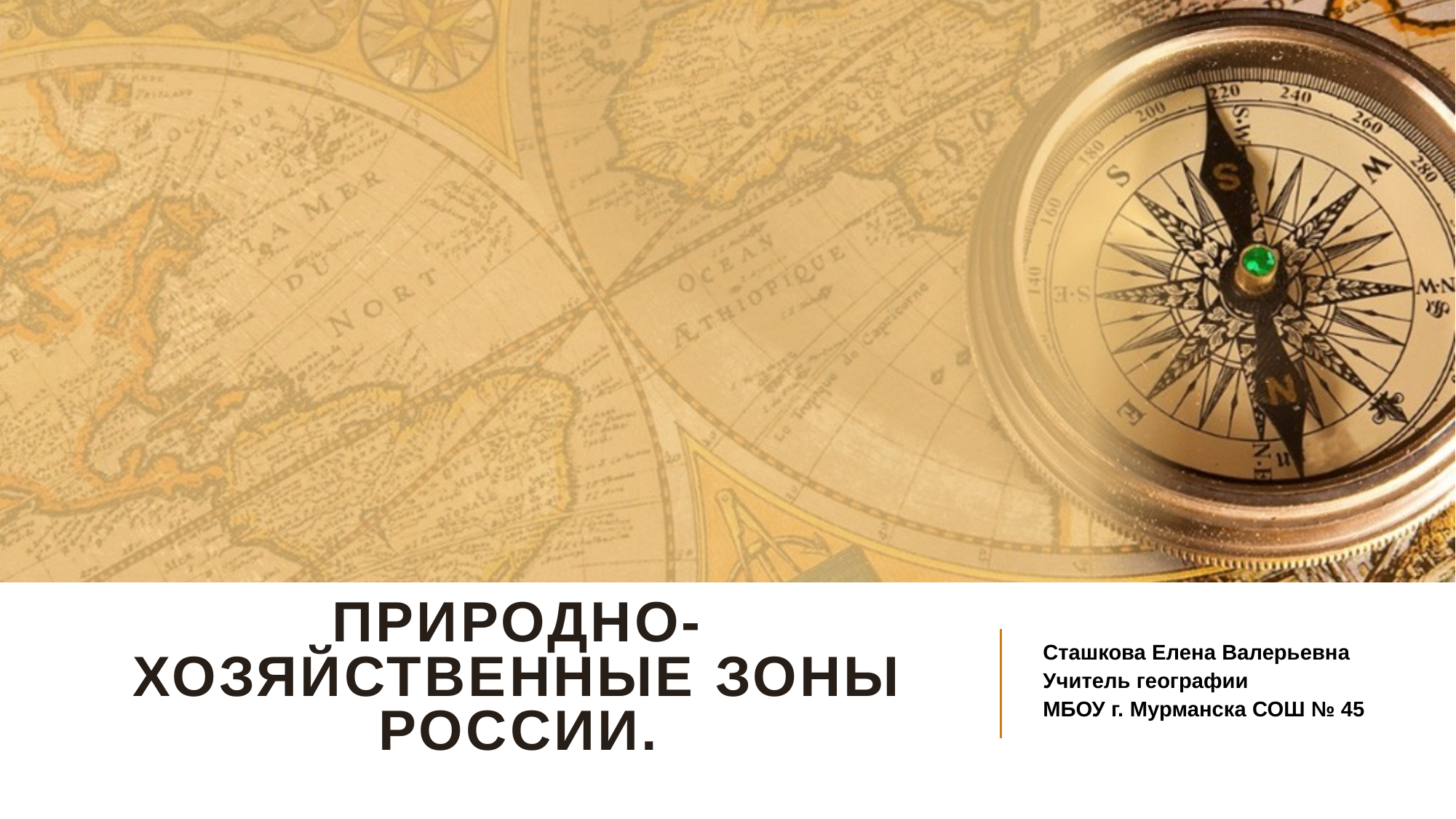

# Природно-хозяйственные зоны россии.
Сташкова Елена Валерьевна
Учитель географии
МБОУ г. Мурманска СОШ № 45